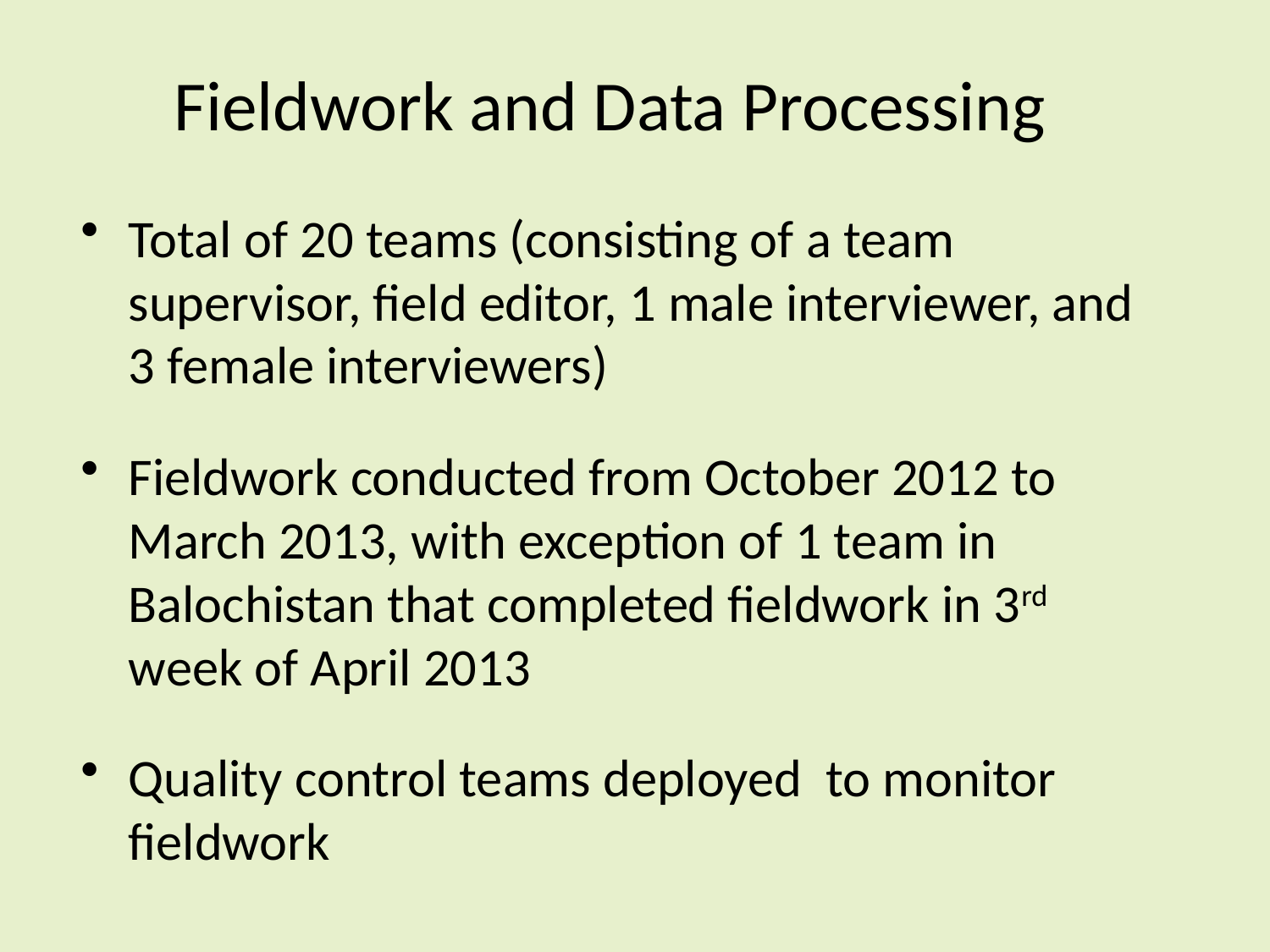

Fieldwork and Data Processing
Total of 20 teams (consisting of a team supervisor, field editor, 1 male interviewer, and 3 female interviewers)
Fieldwork conducted from October 2012 to March 2013, with exception of 1 team in Balochistan that completed fieldwork in 3rd week of April 2013
Quality control teams deployed  to monitor fieldwork